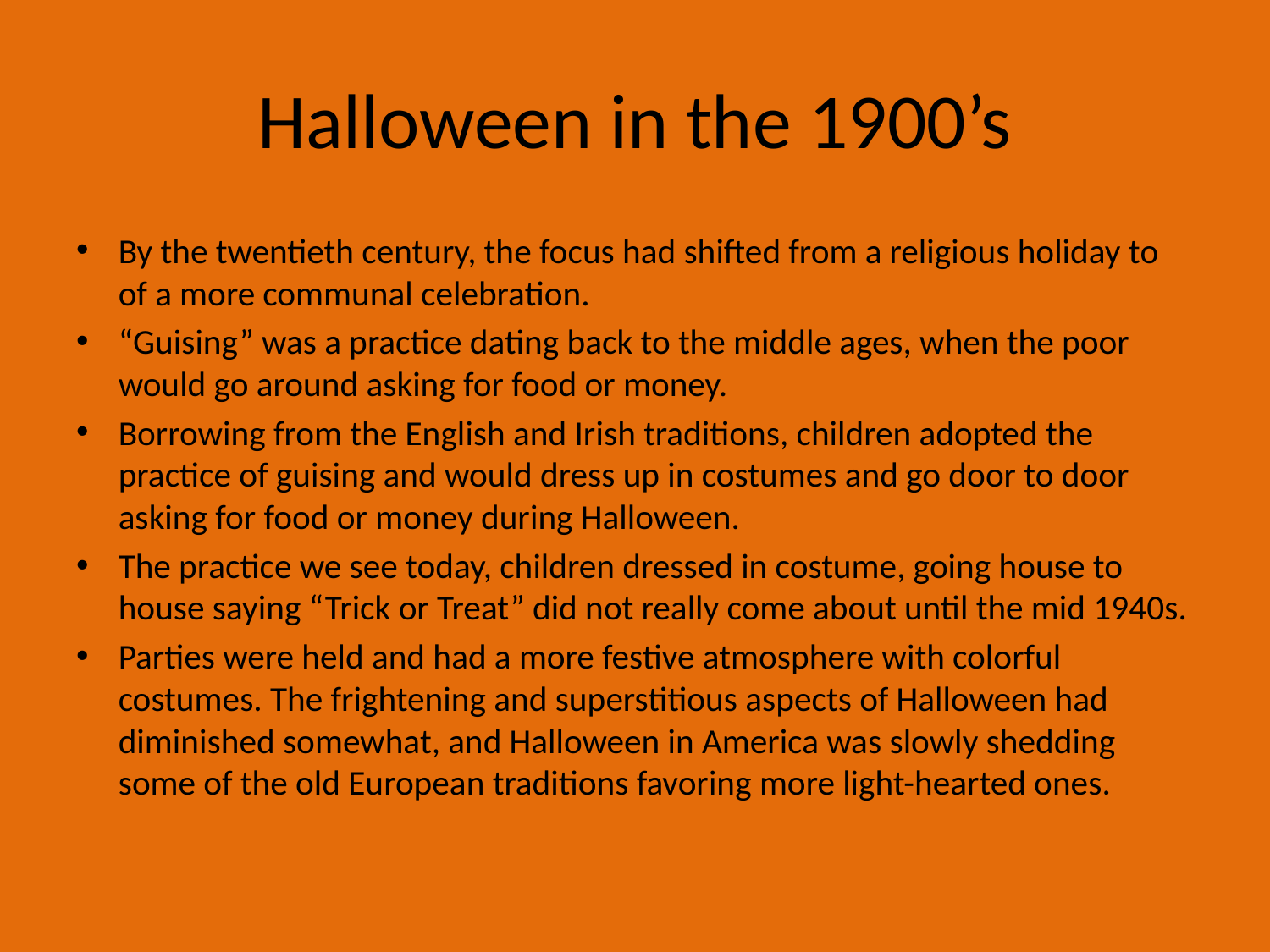

# Halloween in the 1900’s
By the twentieth century, the focus had shifted from a religious holiday to of a more communal celebration.
“Guising” was a practice dating back to the middle ages, when the poor would go around asking for food or money.
Borrowing from the English and Irish traditions, children adopted the practice of guising and would dress up in costumes and go door to door asking for food or money during Halloween.
The practice we see today, children dressed in costume, going house to house saying “Trick or Treat” did not really come about until the mid 1940s.
Parties were held and had a more festive atmosphere with colorful costumes. The frightening and superstitious aspects of Halloween had diminished somewhat, and Halloween in America was slowly shedding some of the old European traditions favoring more light-hearted ones.